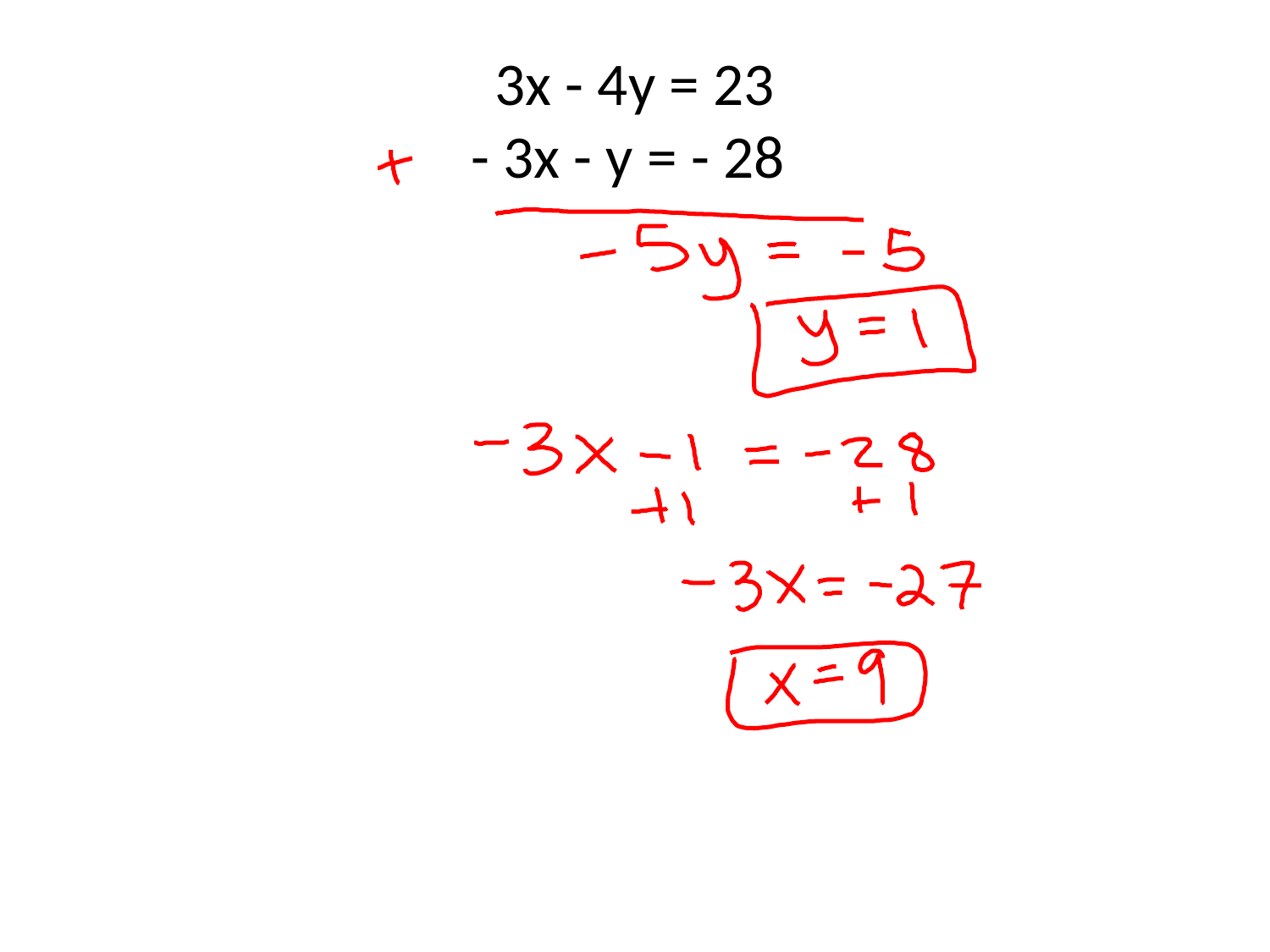

# 3x - 4y = 23 - 3x - y = - 28